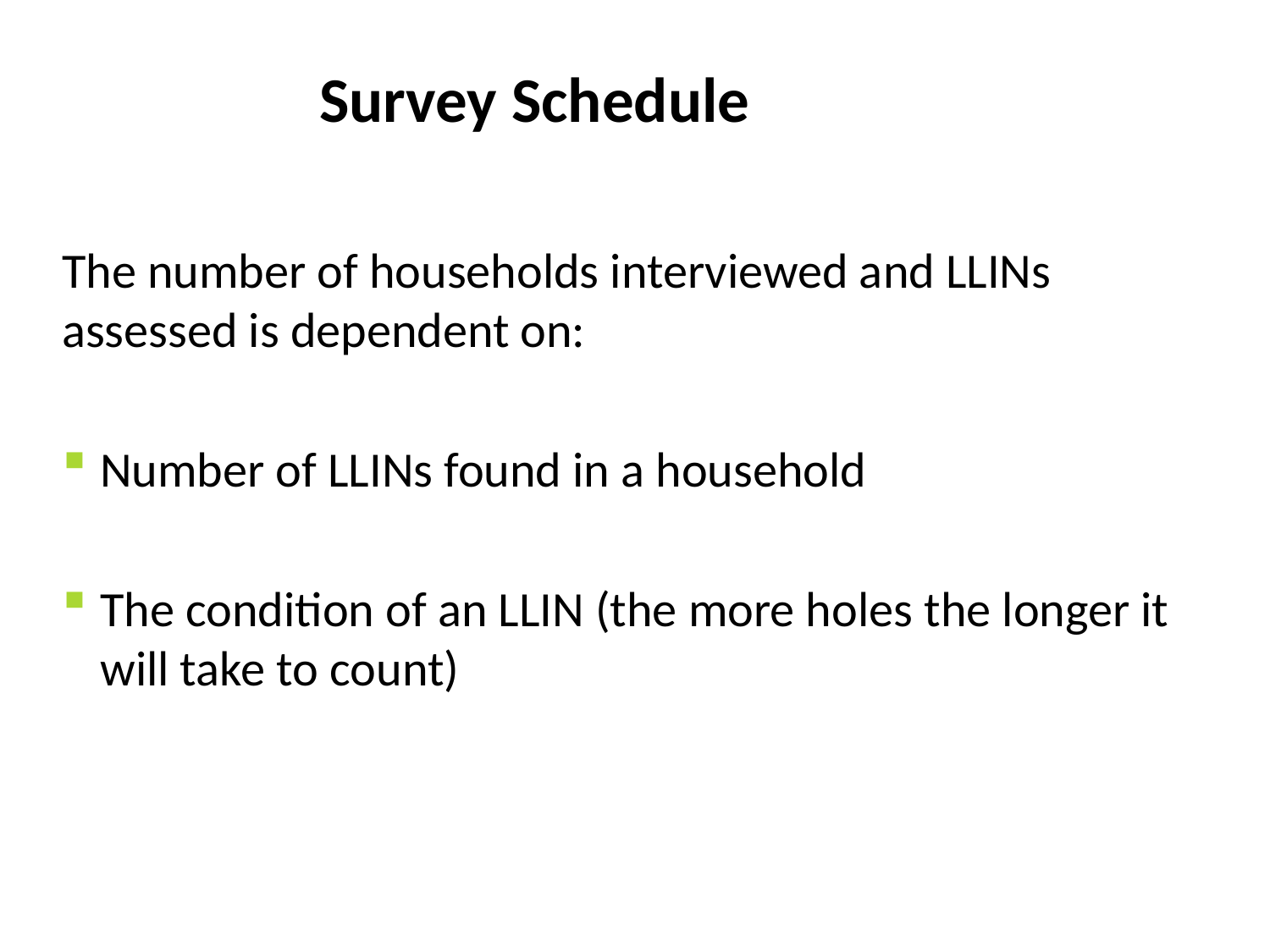

# Survey Schedule
The number of households interviewed and LLINs assessed is dependent on:

Number of LLINs found in a household

The condition of an LLIN (the more holes the longer it will take to count)